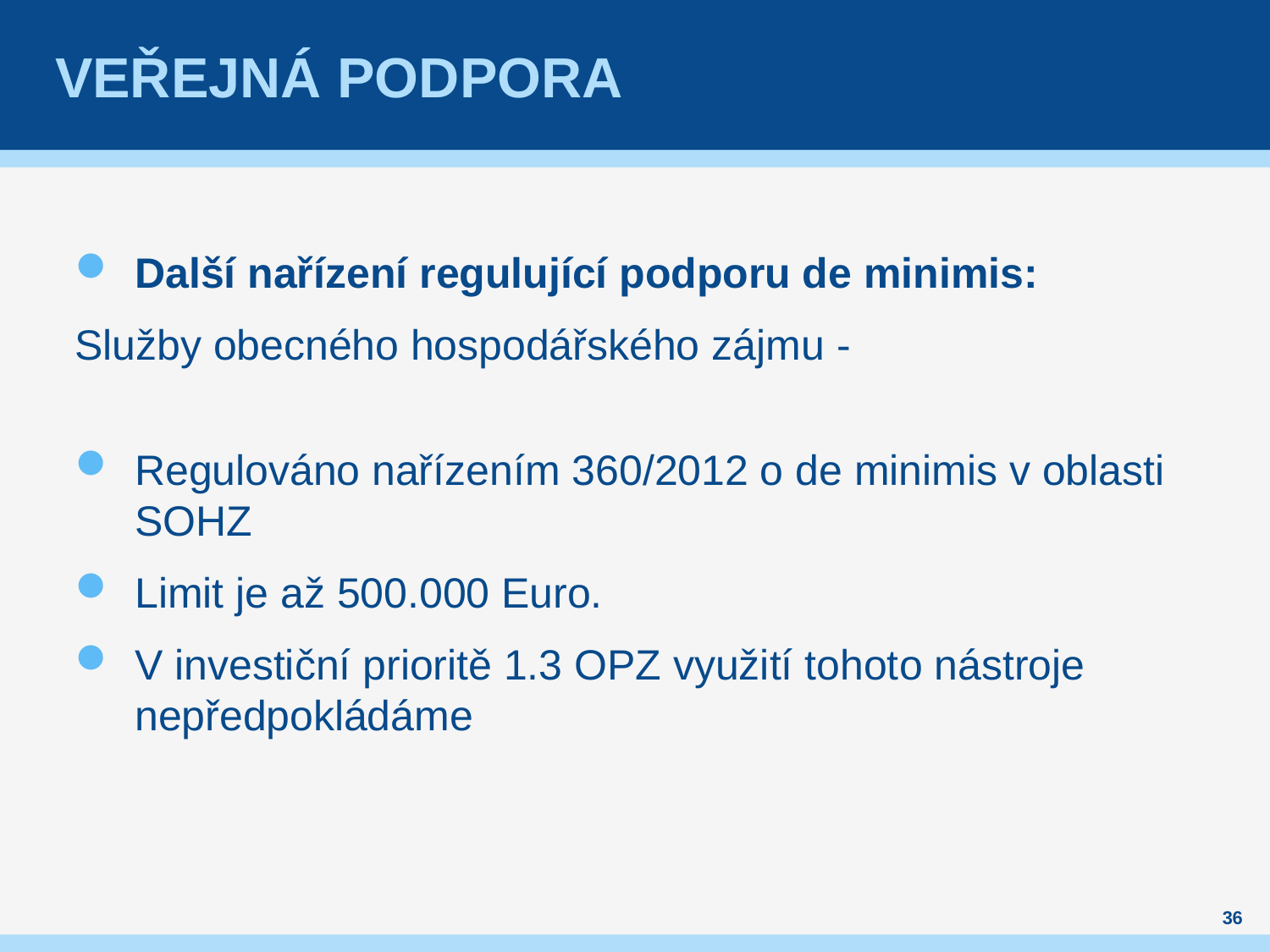

# Veřejná podpora
Další nařízení regulující podporu de minimis:
Služby obecného hospodářského zájmu -

Regulováno nařízením 360/2012 o de minimis v oblasti SOHZ
Limit je až 500.000 Euro.
V investiční prioritě 1.3 OPZ využití tohoto nástroje nepředpokládáme

36